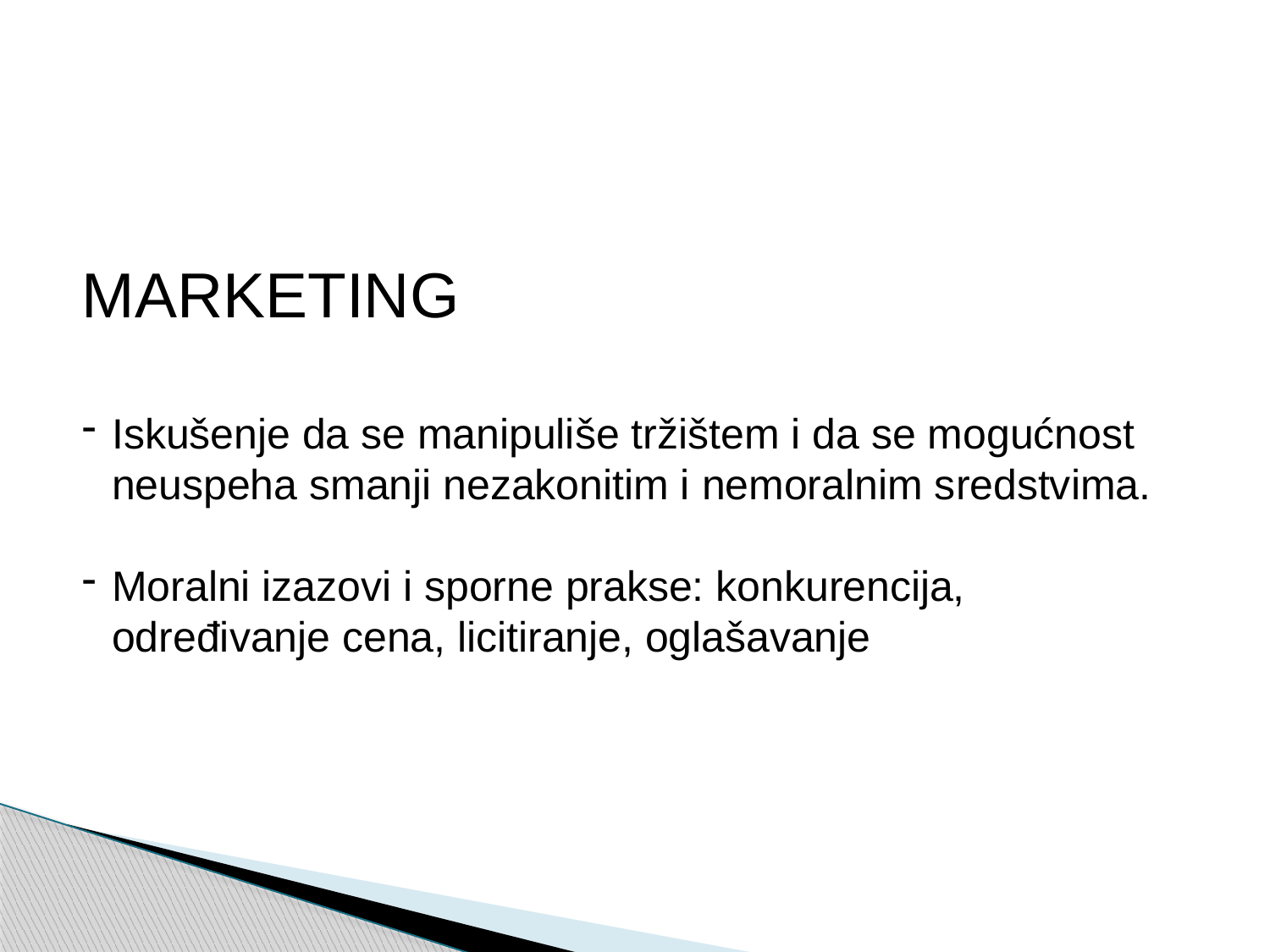

MARKETING

Iskušenje da se manipuliše tržištem i da se mogućnost neuspeha smanji nezakonitim i nemoralnim sredstvima.

Moralni izazovi i sporne prakse: konkurencija, određivanje cena, licitiranje, oglašavanje